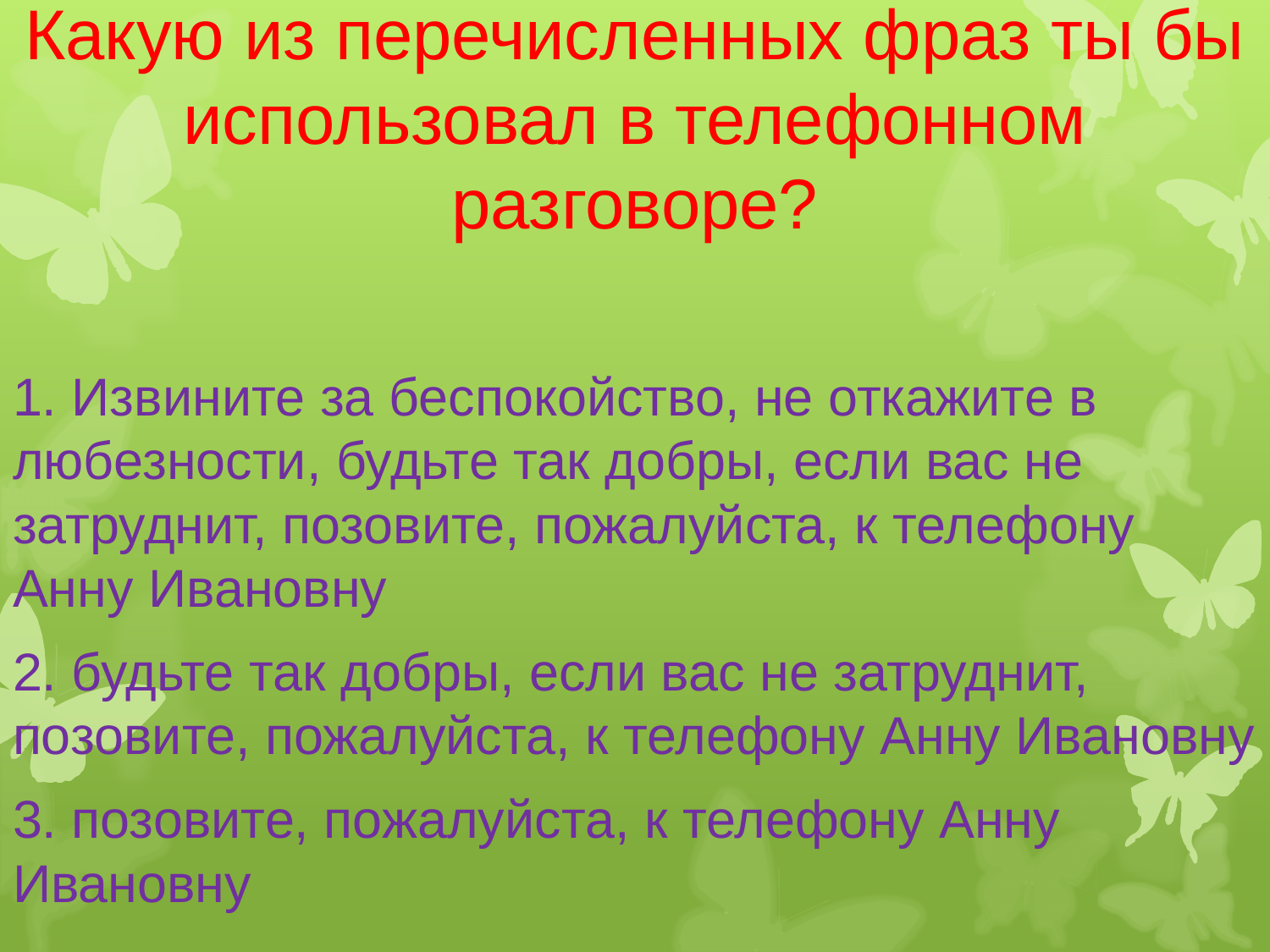

# Какую из перечисленных фраз ты бы использовал в телефонном разговоре?
1. Извините за беспокойство, не откажите в любезности, будьте так добры, если вас не затруднит, позовите, пожалуйста, к телефону Анну Ивановну
2. будьте так добры, если вас не затруднит, позовите, пожалуйста, к телефону Анну Ивановну
3. позовите, пожалуйста, к телефону Анну Ивановну